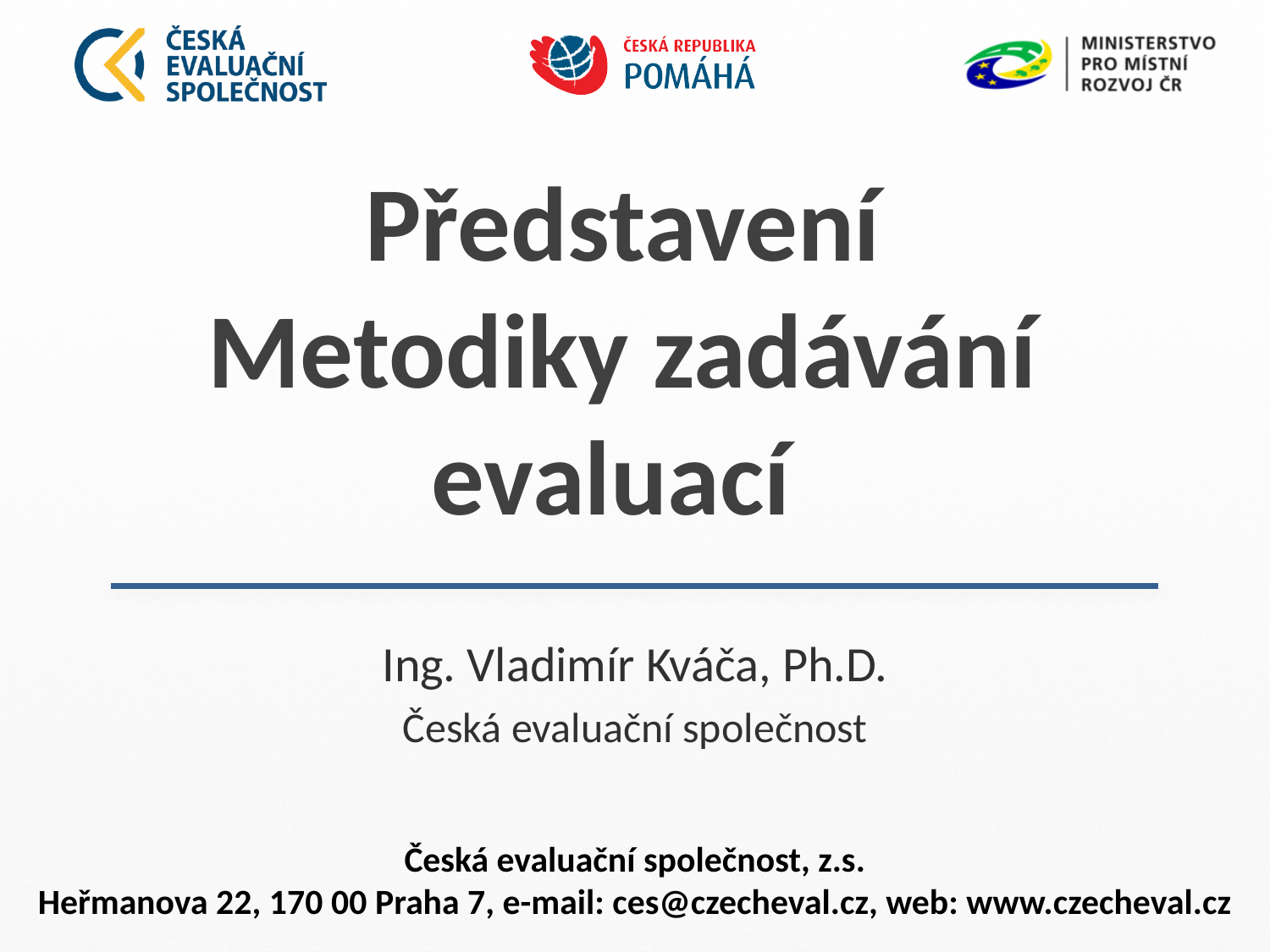

# Představení Metodiky zadávání evaluací
Ing. Vladimír Kváča, Ph.D.
Česká evaluační společnost
Česká evaluační společnost, z.s.
Heřmanova 22, 170 00 Praha 7, e-mail: ces@czecheval.cz, web: www.czecheval.cz